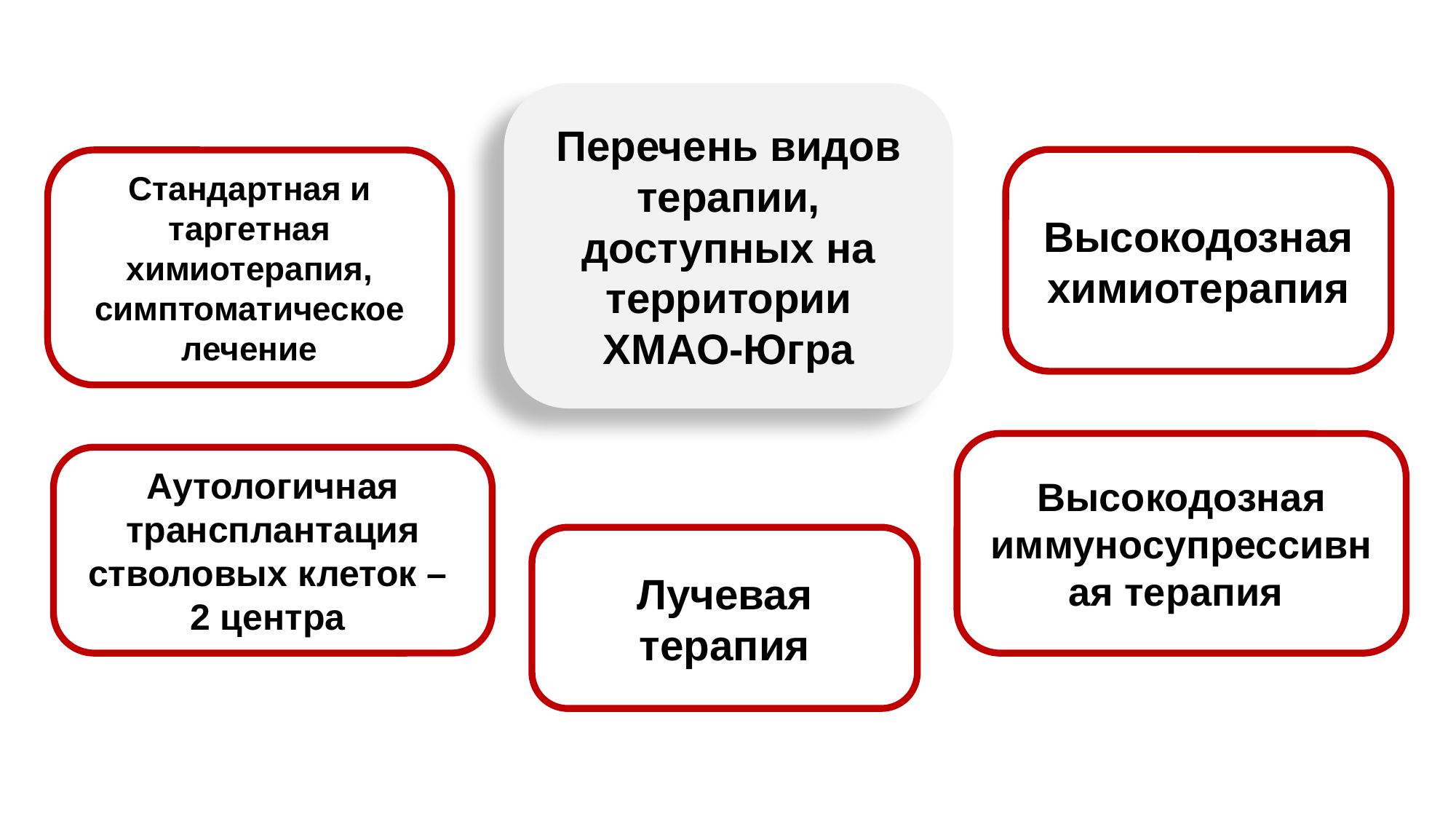

Перечень видов терапии, доступных на территории ХМАО-Югра
Высокодозная химиотерапия
Стандартная и таргетная химиотерапия, симптоматическое лечение
Высокодозная иммуносупрессивная терапия
Аутологичная трансплантация стволовых клеток –
2 центра
Лучевая терапия